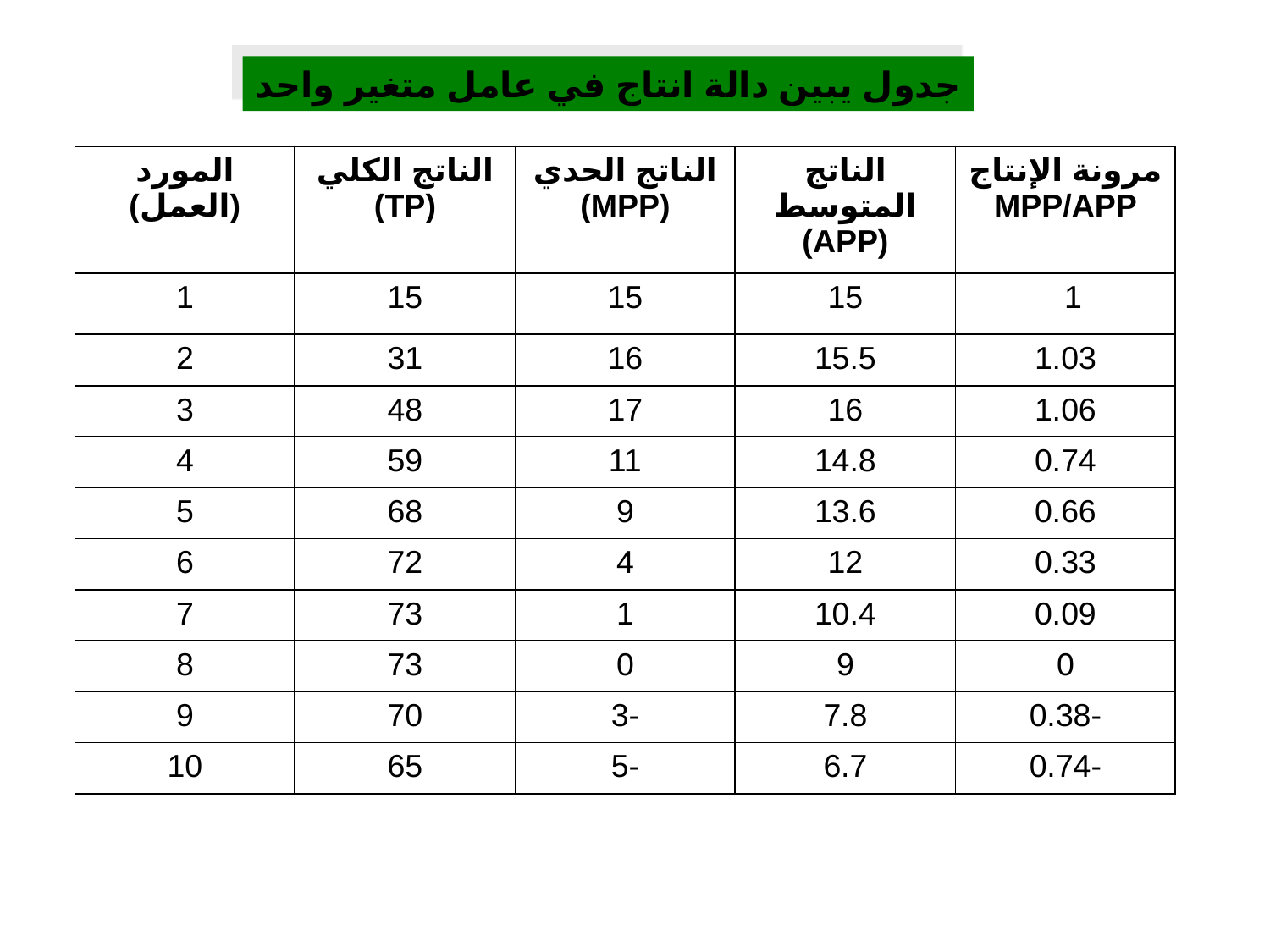

جدول يبين دالة انتاج في عامل متغير واحد
| المورد (العمل) | الناتج الكلي (TP) | الناتج الحدي (MPP) | الناتج المتوسط (APP) | مرونة الإنتاج MPP/APP |
| --- | --- | --- | --- | --- |
| 1 | 15 | 15 | 15 | 1 |
| 2 | 31 | 16 | 15.5 | 1.03 |
| 3 | 48 | 17 | 16 | 1.06 |
| 4 | 59 | 11 | 14.8 | 0.74 |
| 5 | 68 | 9 | 13.6 | 0.66 |
| 6 | 72 | 4 | 12 | 0.33 |
| 7 | 73 | 1 | 10.4 | 0.09 |
| 8 | 73 | 0 | 9 | 0 |
| 9 | 70 | -3 | 7.8 | -0.38 |
| 10 | 65 | -5 | 6.7 | -0.74 |